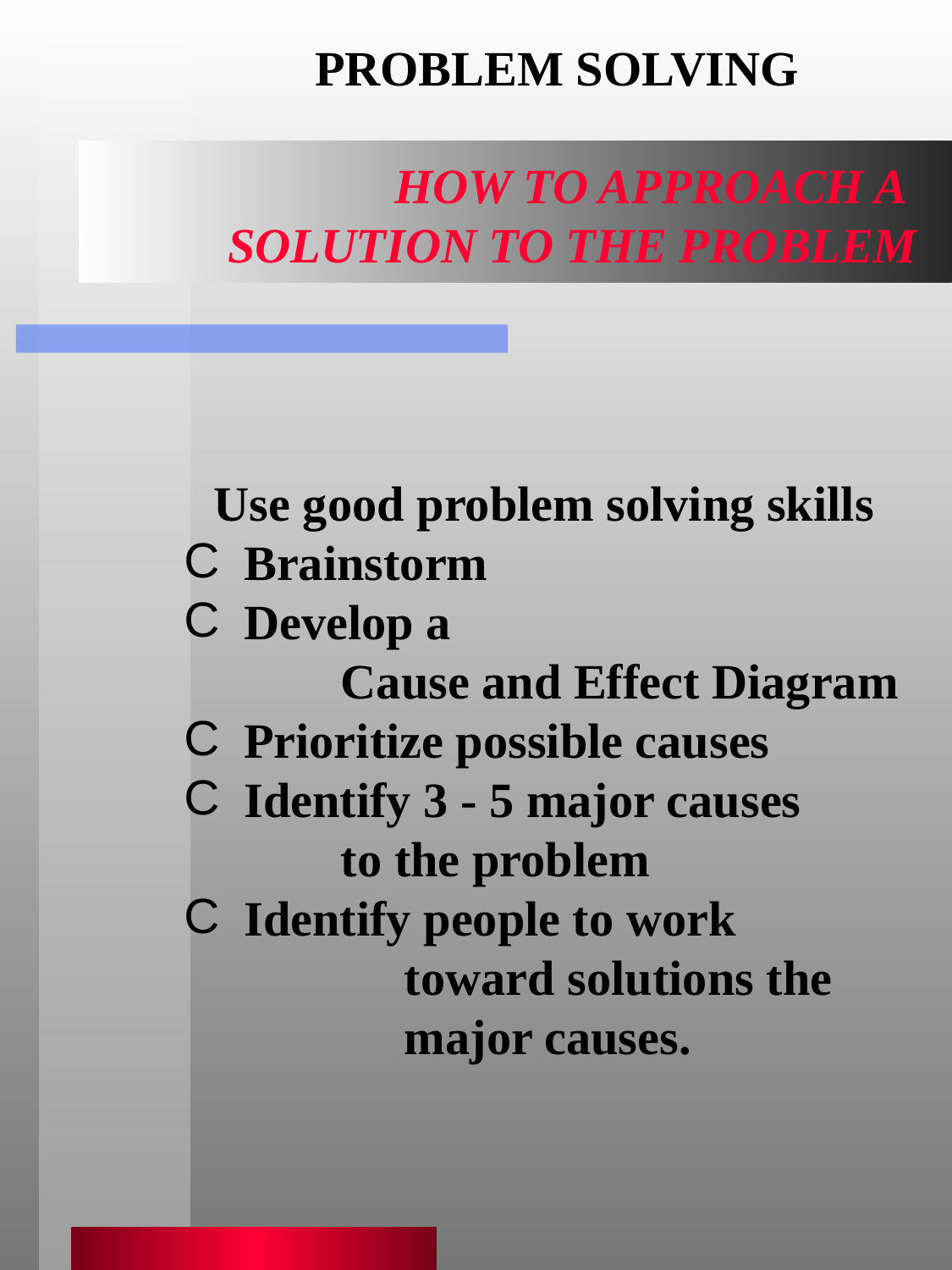

PROBLEM SOLVING
HOW TO APPROACH A
SOLUTION TO THE PROBLEM

	Use good problem solving skills
  Brainstorm
  Develop a
	Cause and Effect Diagram
  Prioritize possible causes
  Identify 3 - 5 major causes
	to the problem
  Identify people to work
	toward solutions the
	major causes.